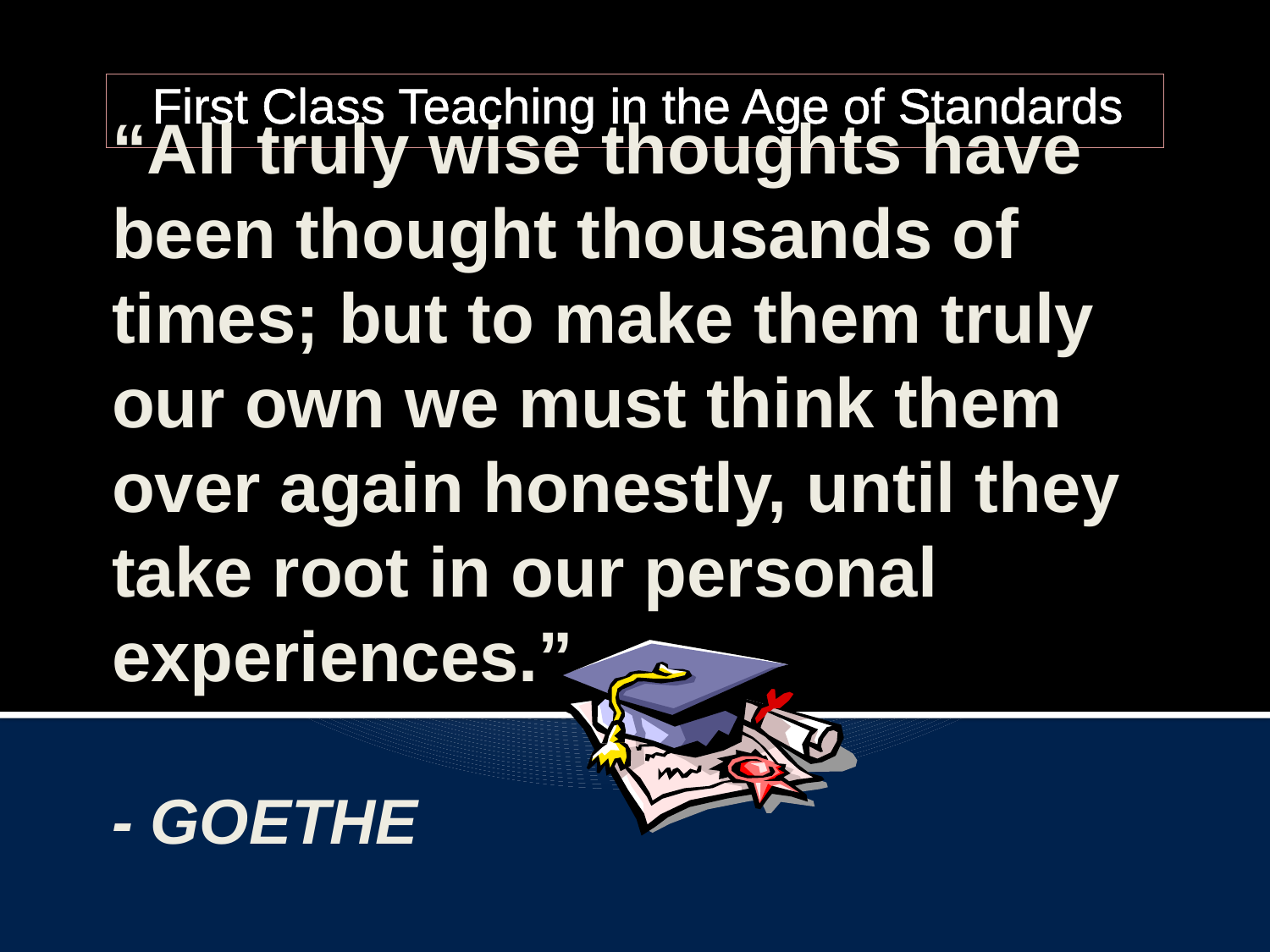

# First Class Teaching in the Age of Standards
“All truly wise thoughts have been thought thousands of times; but to make them truly our own we must think them over again honestly, until they take root in our personal experiences.”

- GOETHE